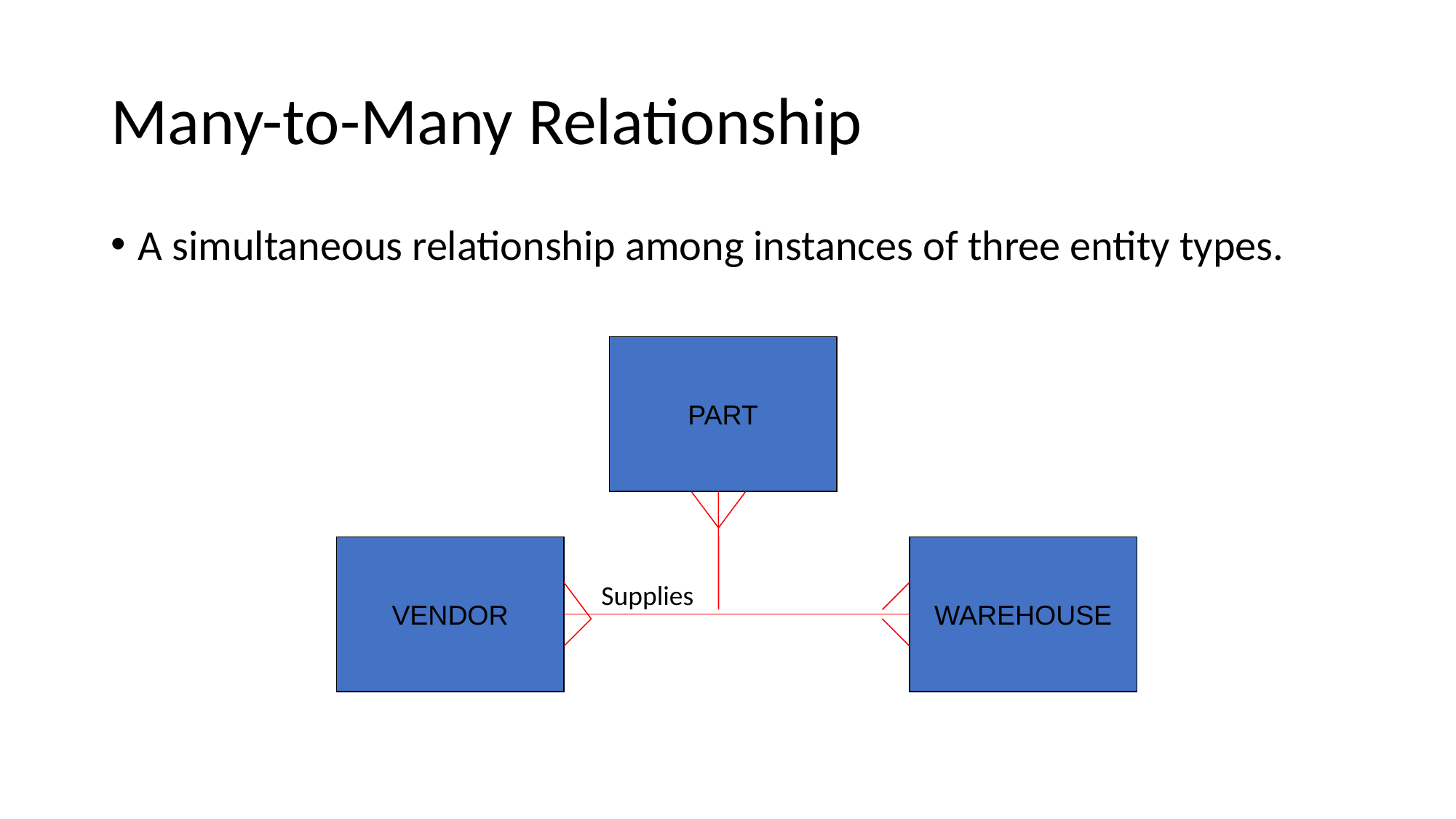

# Many-to-Many Relationship
A simultaneous relationship among instances of three entity types.

                                            Supplies

PART

VENDOR
WAREHOUSE